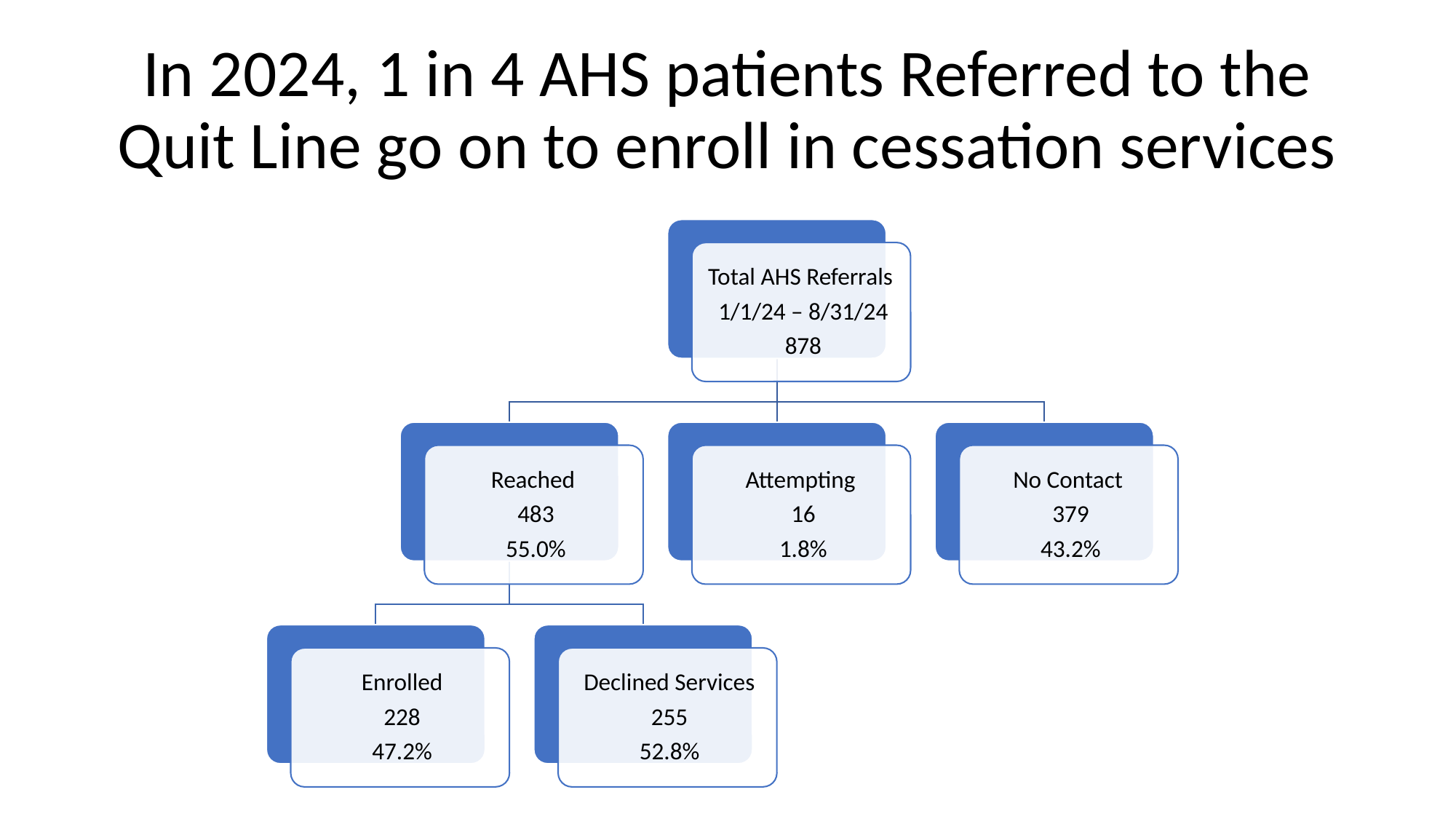

# In 2024, 1 in 4 AHS patients Referred to the Quit Line go on to enroll in cessation services
Total AHS Referrals
1/1/24 – 8/31/24
878
Reached
483
55.0%
Enrolled
228
47.2%
Declined Services
255
52.8%
Attempting
16
1.8%
No Contact
379
43.2%